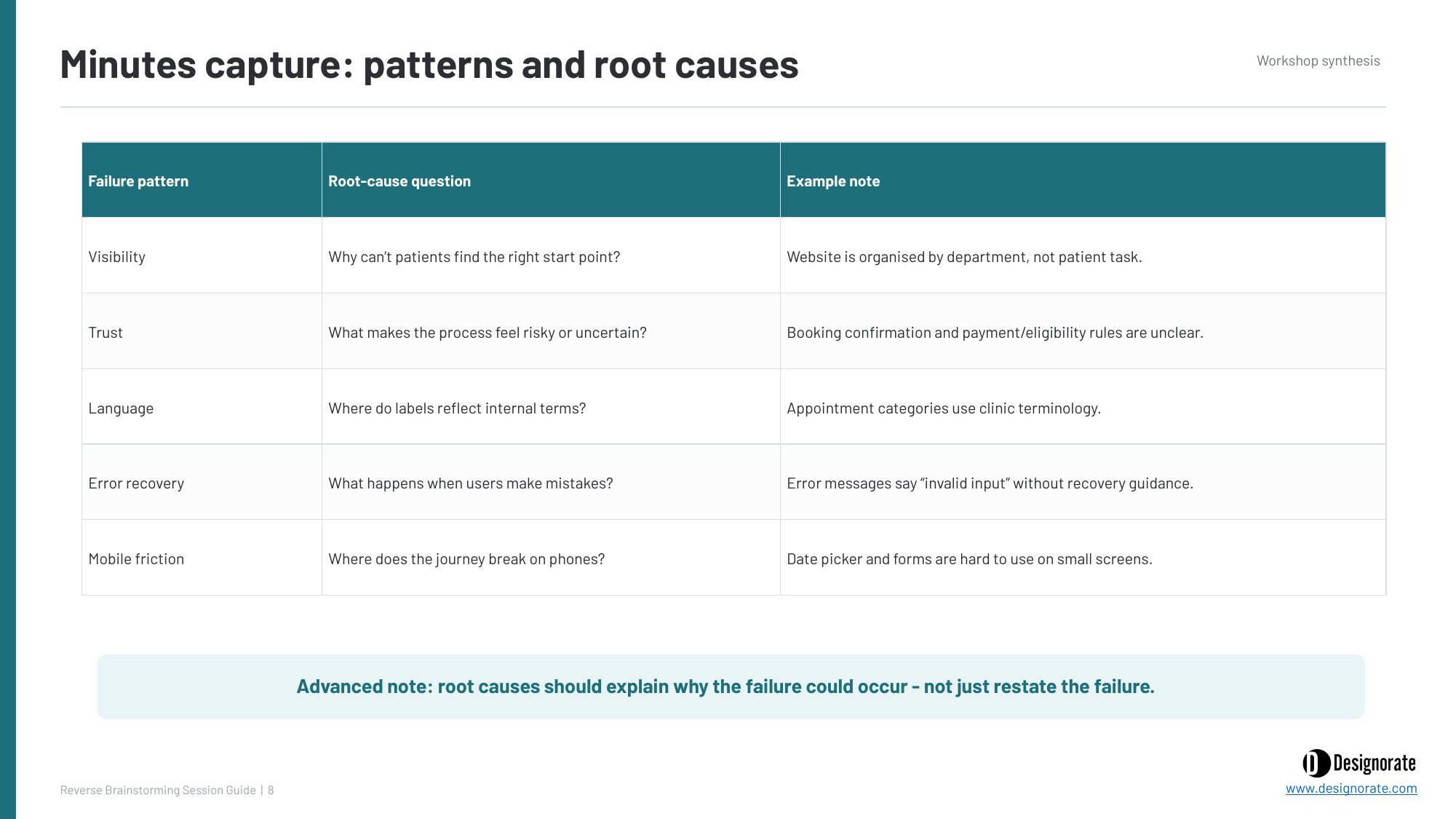

Minutes capture: patterns and root causes
Workshop synthesis

Failure pattern
Root-cause question
Example note

Visibility
Why can’t patients find the right start point?
Website is organised by department, not patient task.

Trust
What makes the process feel risky or uncertain?
Booking confirmation and payment/eligibility rules are unclear.

Language
Where do labels reflect internal terms?
Appointment categories use clinic terminology.

Error recovery
What happens when users make mistakes?
Error messages say “invalid input” without recovery guidance.

Mobile friction
Where does the journey break on phones?
Date picker and forms are hard to use on small screens.

Advanced note: root causes should explain why the failure could occur - not just restate the failure.
Reverse Brainstorming Session Guide  |  8